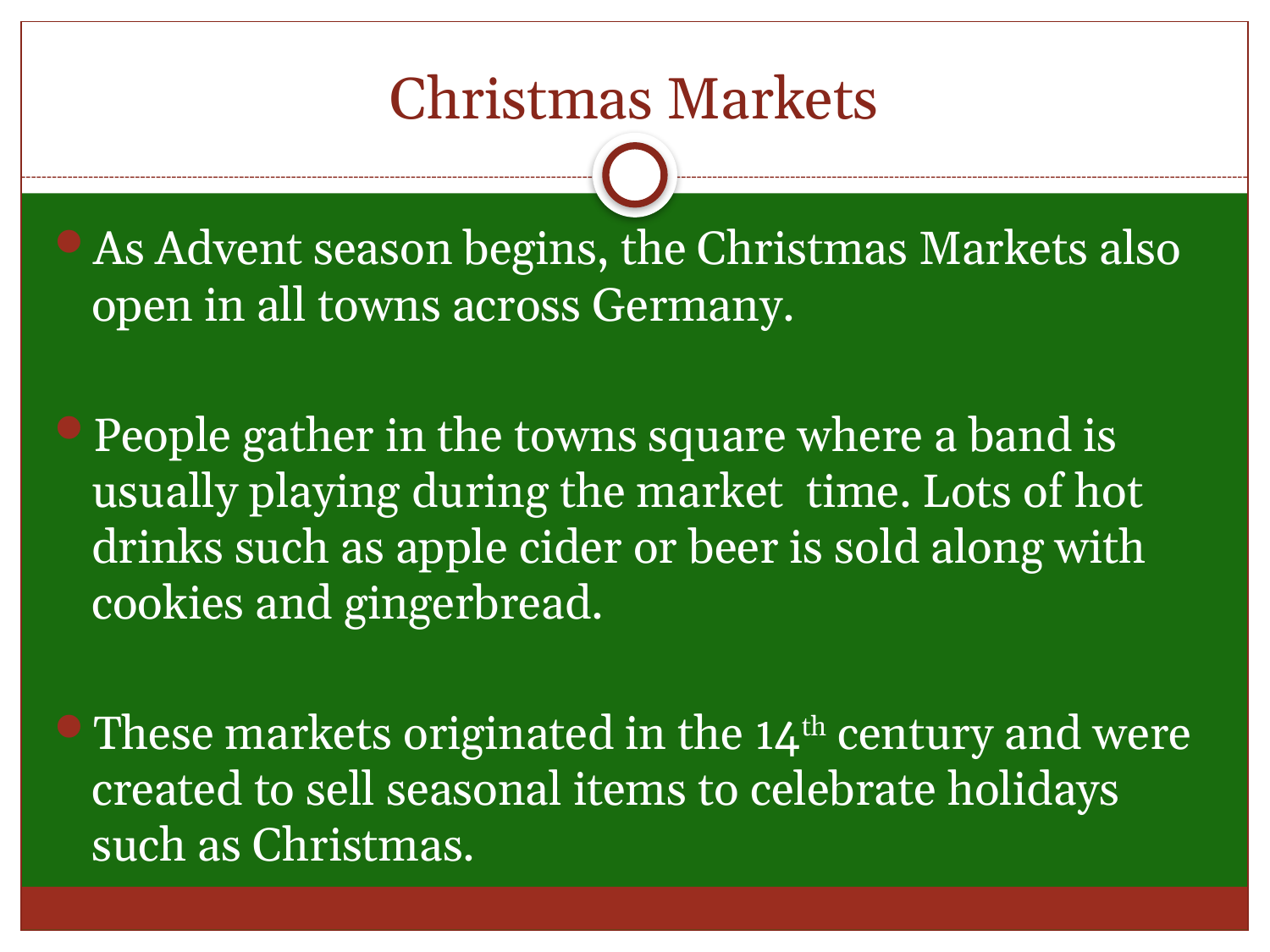

# Christmas Markets
As Advent season begins, the Christmas Markets also open in all towns across Germany.

People gather in the towns square where a band is usually playing during the market  time. Lots of hot drinks such as apple cider or beer is sold along with cookies and gingerbread.

These markets originated in the 14th century and were created to sell seasonal items to celebrate holidays such as Christmas.